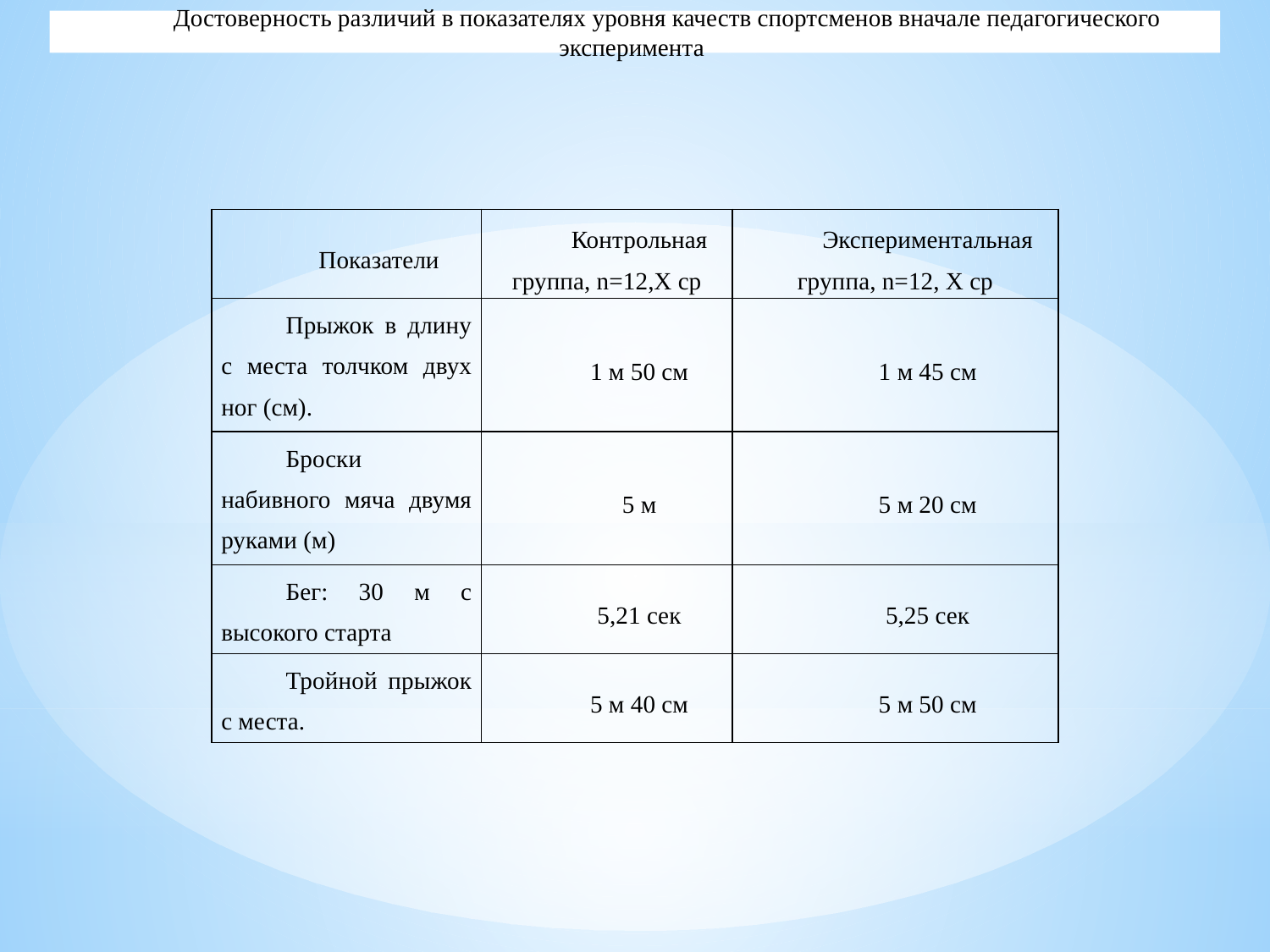

Достоверность различий в показателях уровня качеств спортсменов вначале педагогического эксперимента
| Показатели | Контрольная группа, n=12,Х ср | Экспериментальная группа, n=12, Х ср |
| --- | --- | --- |
| Прыжок в длину с места толчком двух ног (см). | 1 м 50 см | 1 м 45 см |
| Броски набивного мяча двумя руками (м) | 5 м | 5 м 20 см |
| Бег: 30 м с высокого старта | 5,21 сек | 5,25 сек |
| Тройной прыжок с места. | 5 м 40 см | 5 м 50 см |